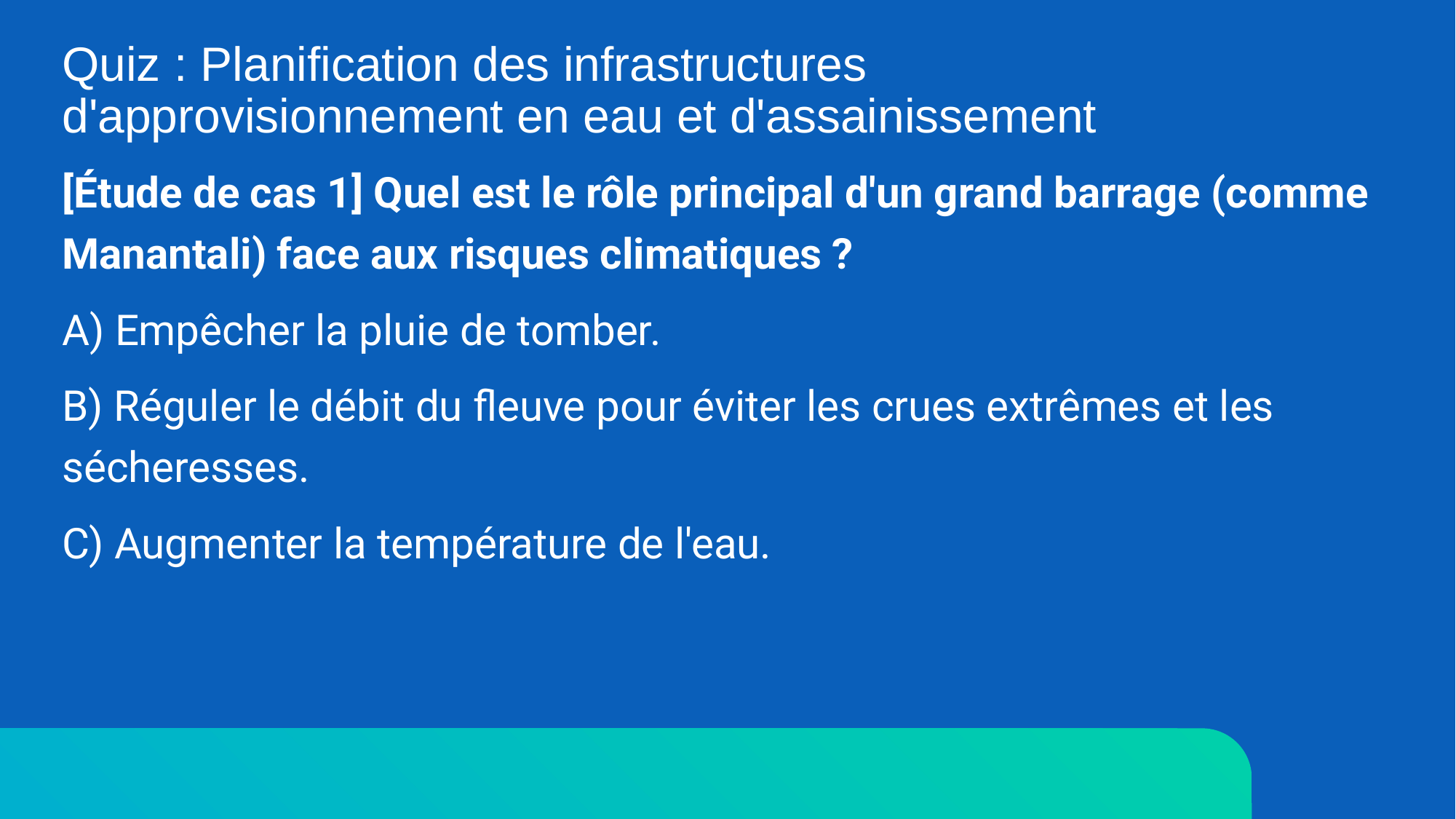

# Quiz : Planification des infrastructures d'approvisionnement en eau et d'assainissement
[Étude de cas 1] Quel est le rôle principal d'un grand barrage (comme Manantali) face aux risques climatiques ?
A) Empêcher la pluie de tomber.
B) Réguler le débit du fleuve pour éviter les crues extrêmes et les sécheresses.
C) Augmenter la température de l'eau.